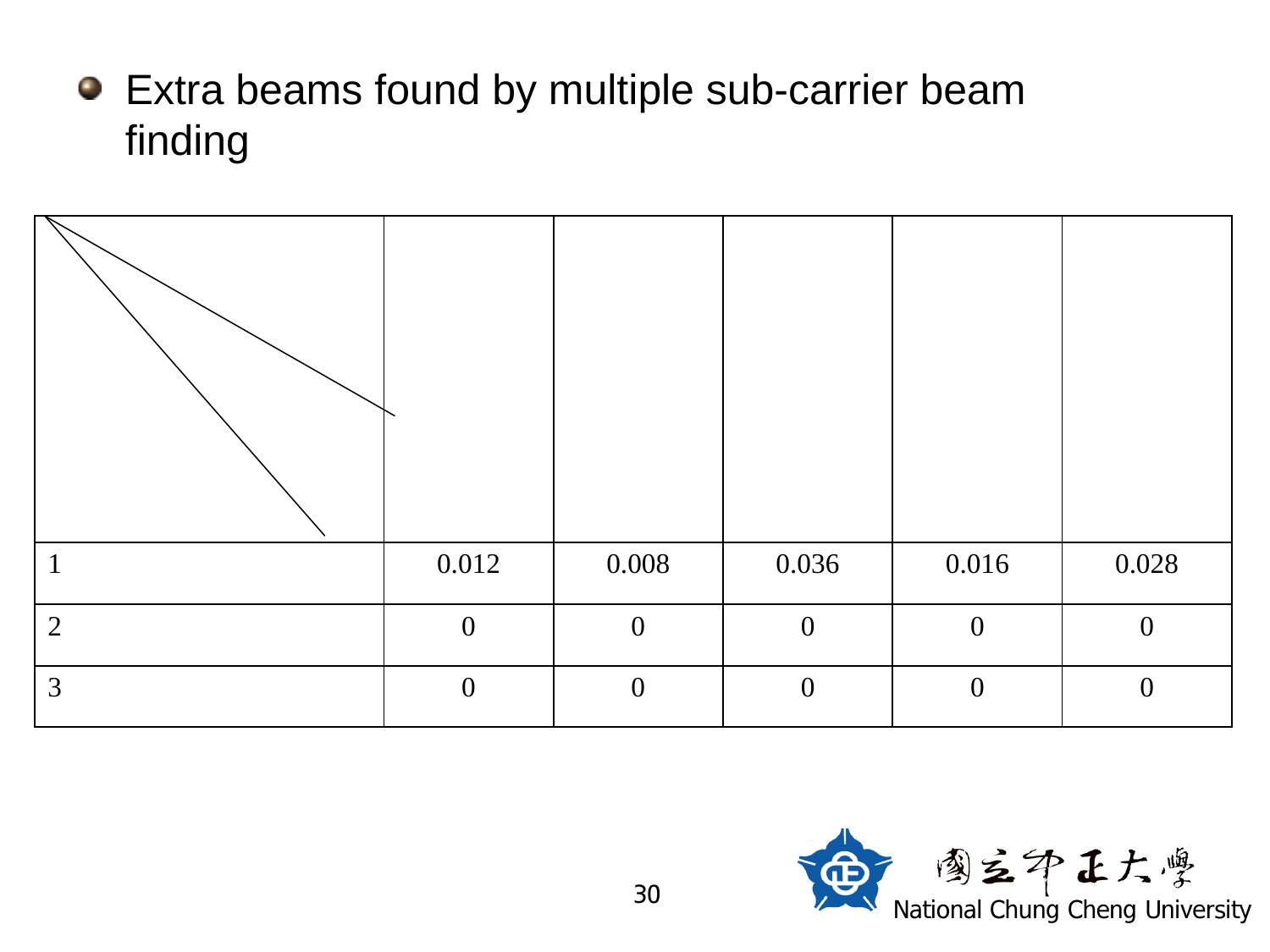

Extra beams found by multiple sub-carrier beam finding

| number of beams in a beam set Extra beams found probability by multiple subcarrier beam finding | 1 | 2 | 3 | 4 | 5 |
| --- | --- | --- | --- | --- | --- |
| 1 | 0.012 | 0.008 | 0.036 | 0.016 | 0.028 |
| 2 | 0 | 0 | 0 | 0 | 0 |
| 3 | 0 | 0 | 0 | 0 | 0 |
30